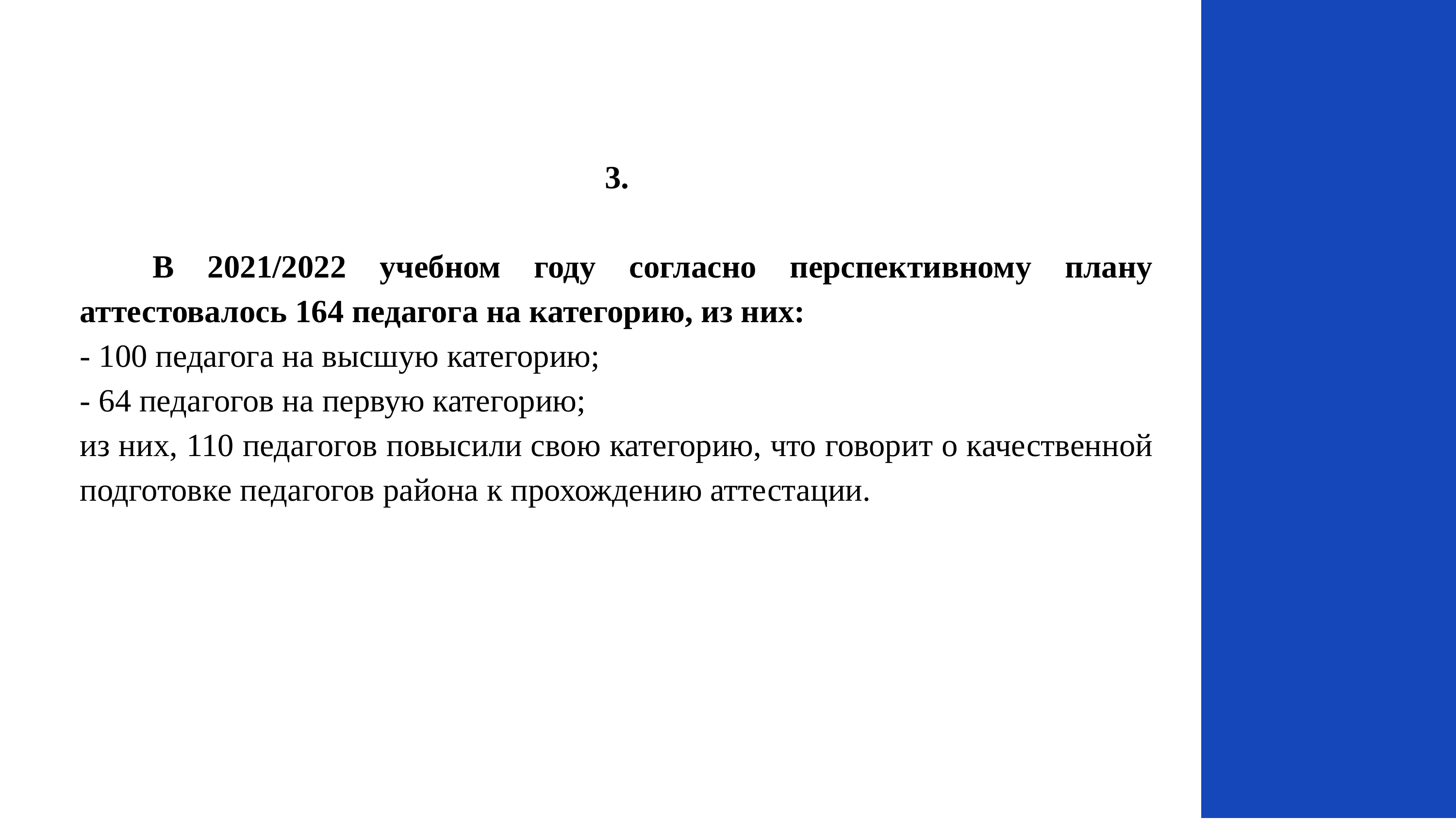

3.

	В 2021/2022 учебном году согласно перспективному плану аттестовалось 164 педагога на категорию, из них:
- 100 педагога на высшую категорию;
- 64 педагогов на первую категорию;
из них, 110 педагогов повысили свою категорию, что говорит о качественной подготовке педагогов района к прохождению аттестации.